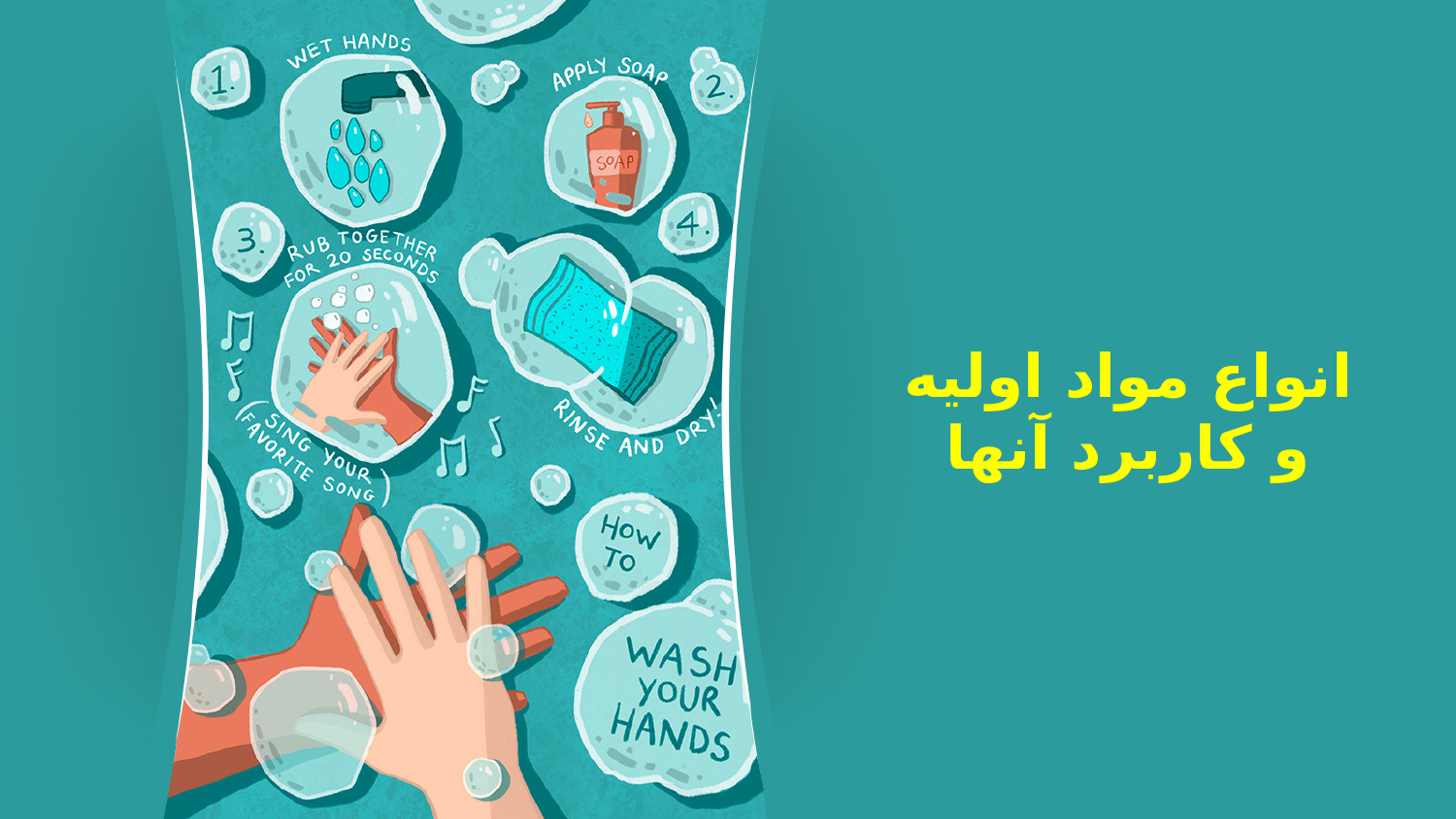

# انواع مواد اولیه و کاربرد آنها